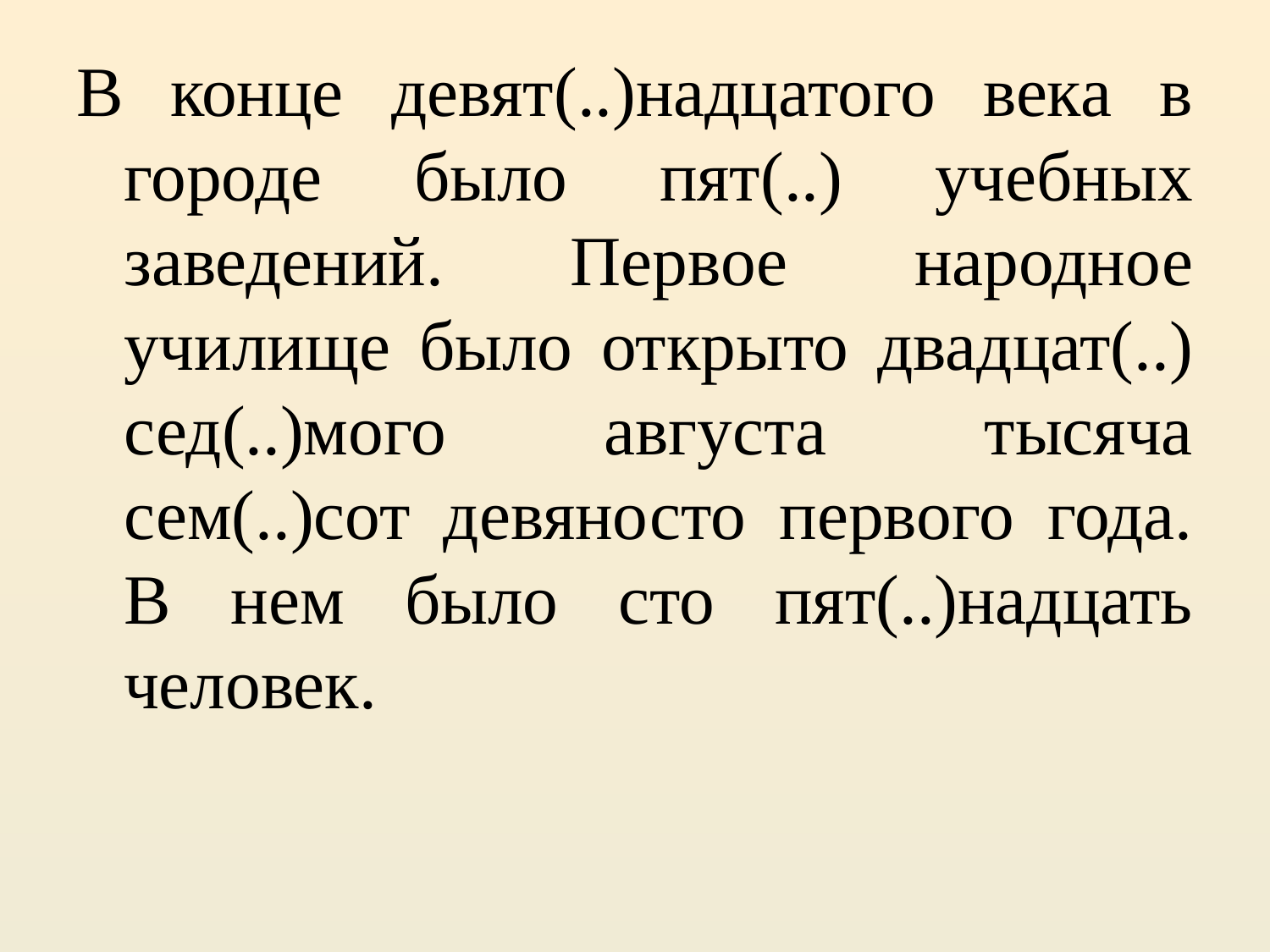

#
В конце девят(..)надцатого века в городе было пят(..) учебных заведений. Первое народное училище было открыто двадцат(..) сед(..)мого августа тысяча сем(..)сот девяносто первого года. В нем было сто пят(..)надцать человек.